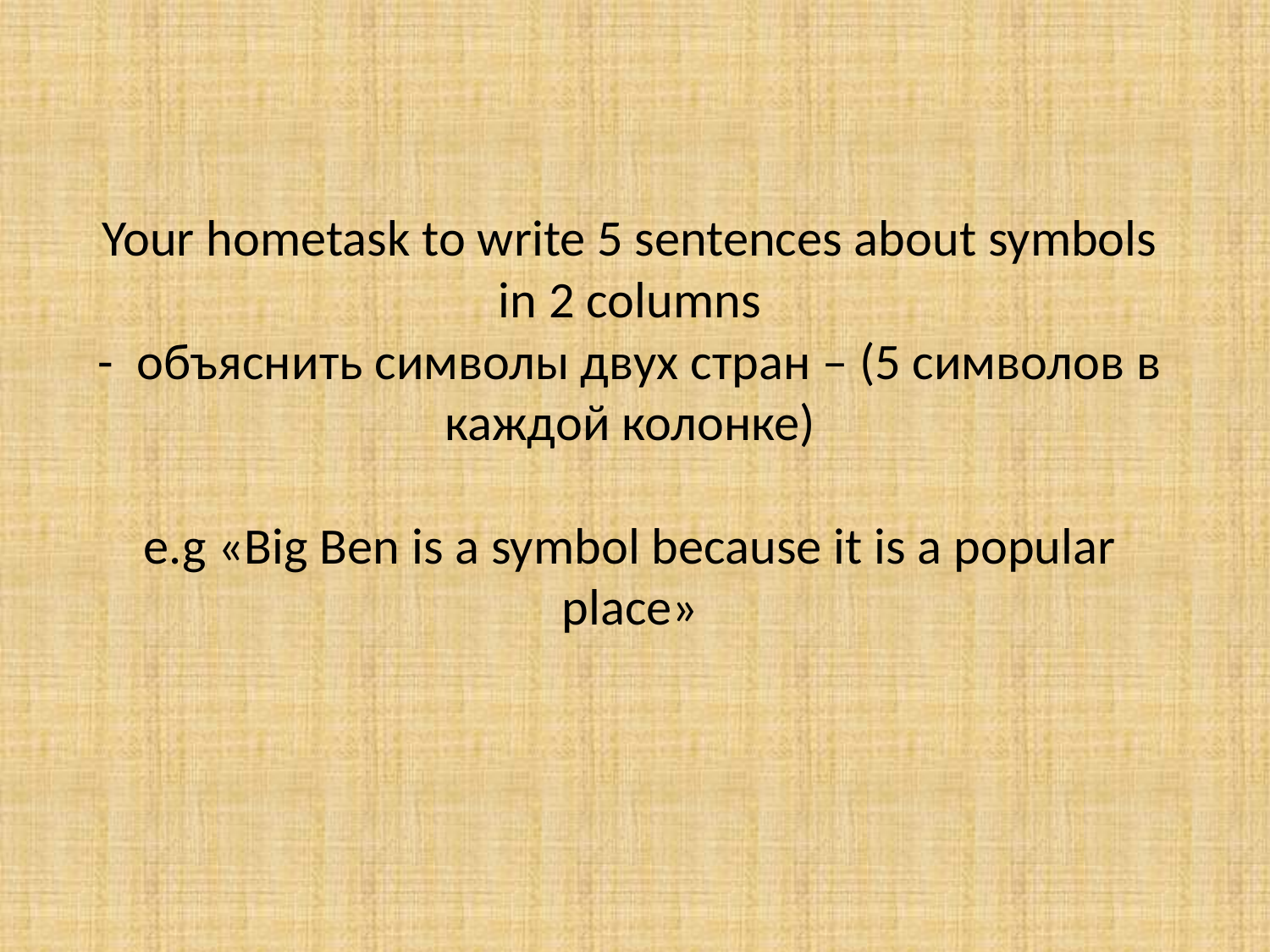

# Your hometask to write 5 sentences about symbols in 2 columns -  объяснить символы двух стран – (5 символов в каждой колонке) e.g «Big Ben is a symbol because it is a popular place»